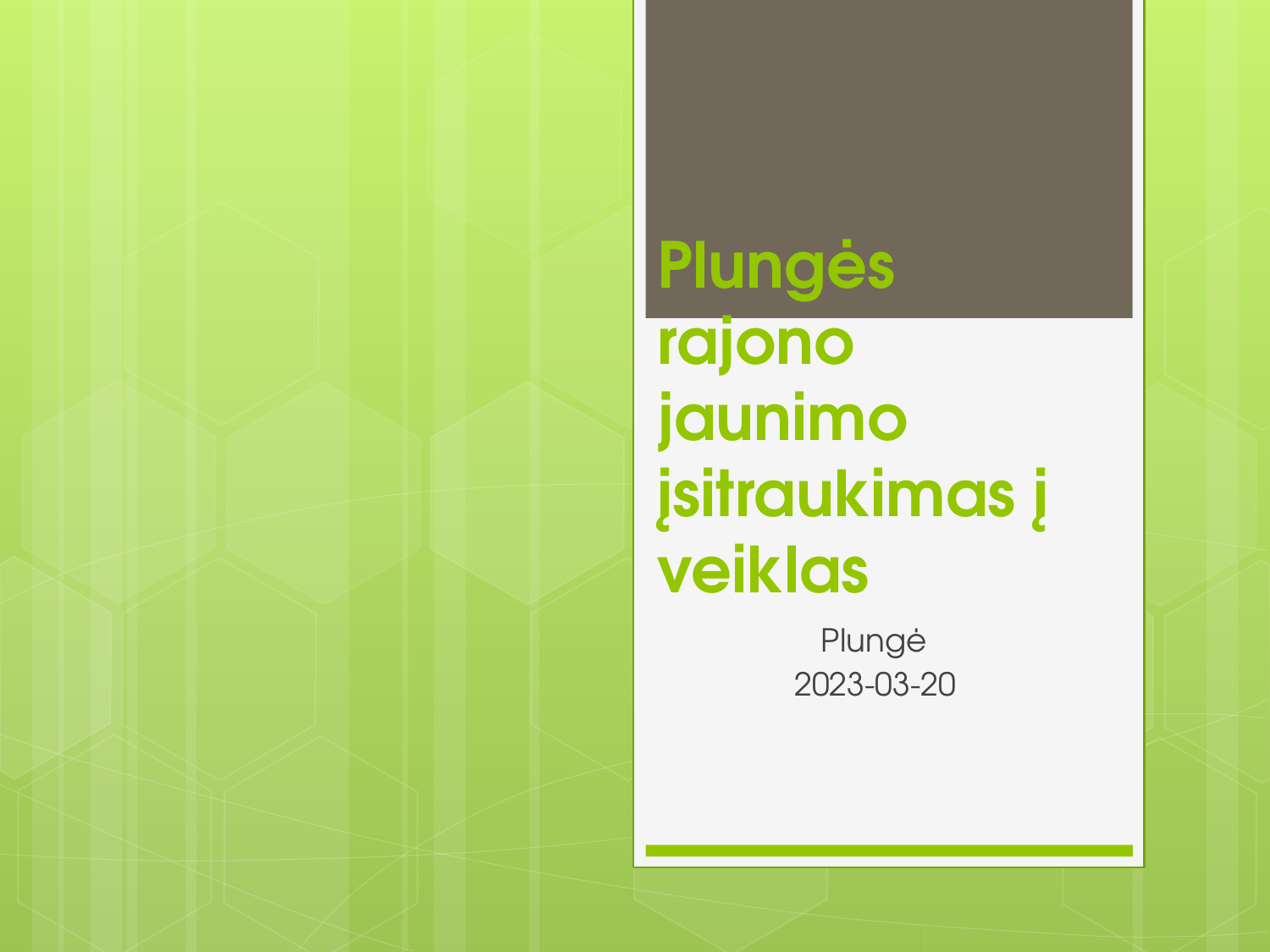

# Plungės rajono jaunimo įsitraukimas į veiklas
                 Plungė
              2023-03-20